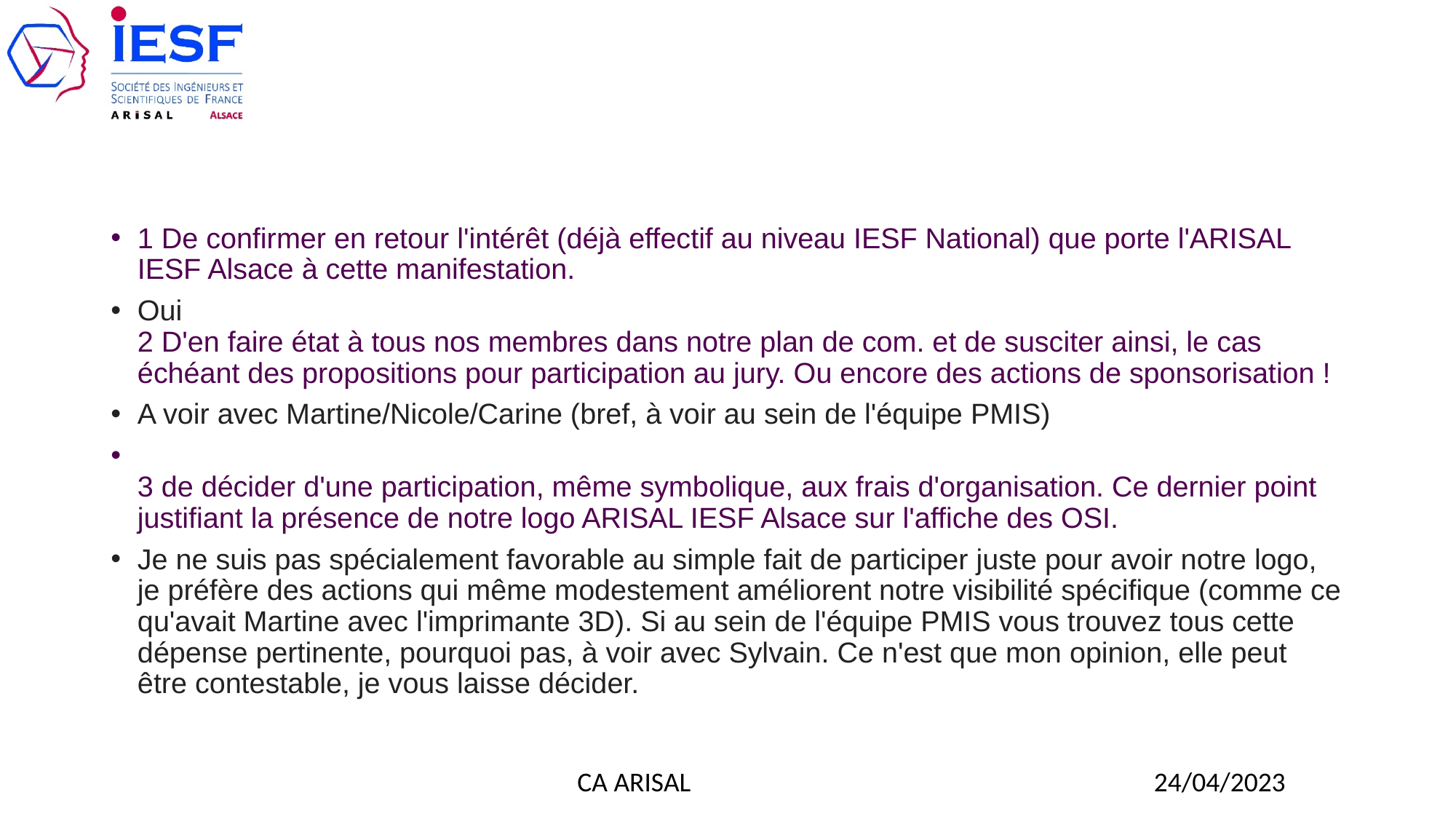

#
1 De confirmer en retour l'intérêt (déjà effectif au niveau IESF National) que porte l'ARISAL IESF Alsace à cette manifestation.
Oui
2 D'en faire état à tous nos membres dans notre plan de com. et de susciter ainsi, le cas échéant des propositions pour participation au jury. Ou encore des actions de sponsorisation !
A voir avec Martine/Nicole/Carine (bref, à voir au sein de l'équipe PMIS)
3 de décider d'une participation, même symbolique, aux frais d'organisation. Ce dernier point justifiant la présence de notre logo ARISAL IESF Alsace sur l'affiche des OSI.
Je ne suis pas spécialement favorable au simple fait de participer juste pour avoir notre logo, je préfère des actions qui même modestement améliorent notre visibilité spécifique (comme ce qu'avait Martine avec l'imprimante 3D). Si au sein de l'équipe PMIS vous trouvez tous cette dépense pertinente, pourquoi pas, à voir avec Sylvain. Ce n'est que mon opinion, elle peut être contestable, je vous laisse décider.